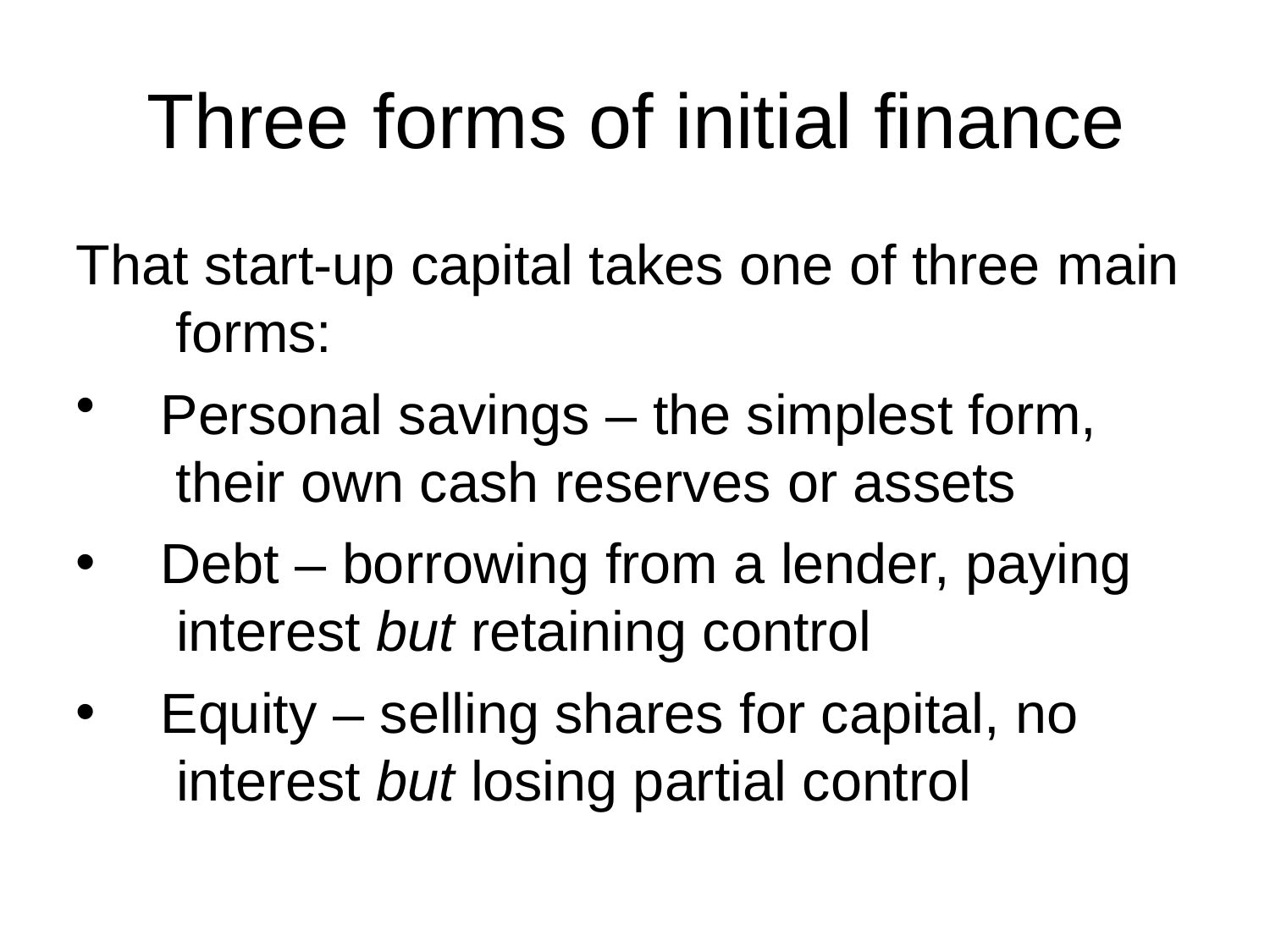

# Three	forms of initial	finance
That start-up capital takes one of three main  forms:
Personal savings – the simplest form,  their own cash reserves or assets
Debt – borrowing from a lender, paying  interest but retaining control
Equity – selling shares for capital, no  interest but losing partial control
•
•